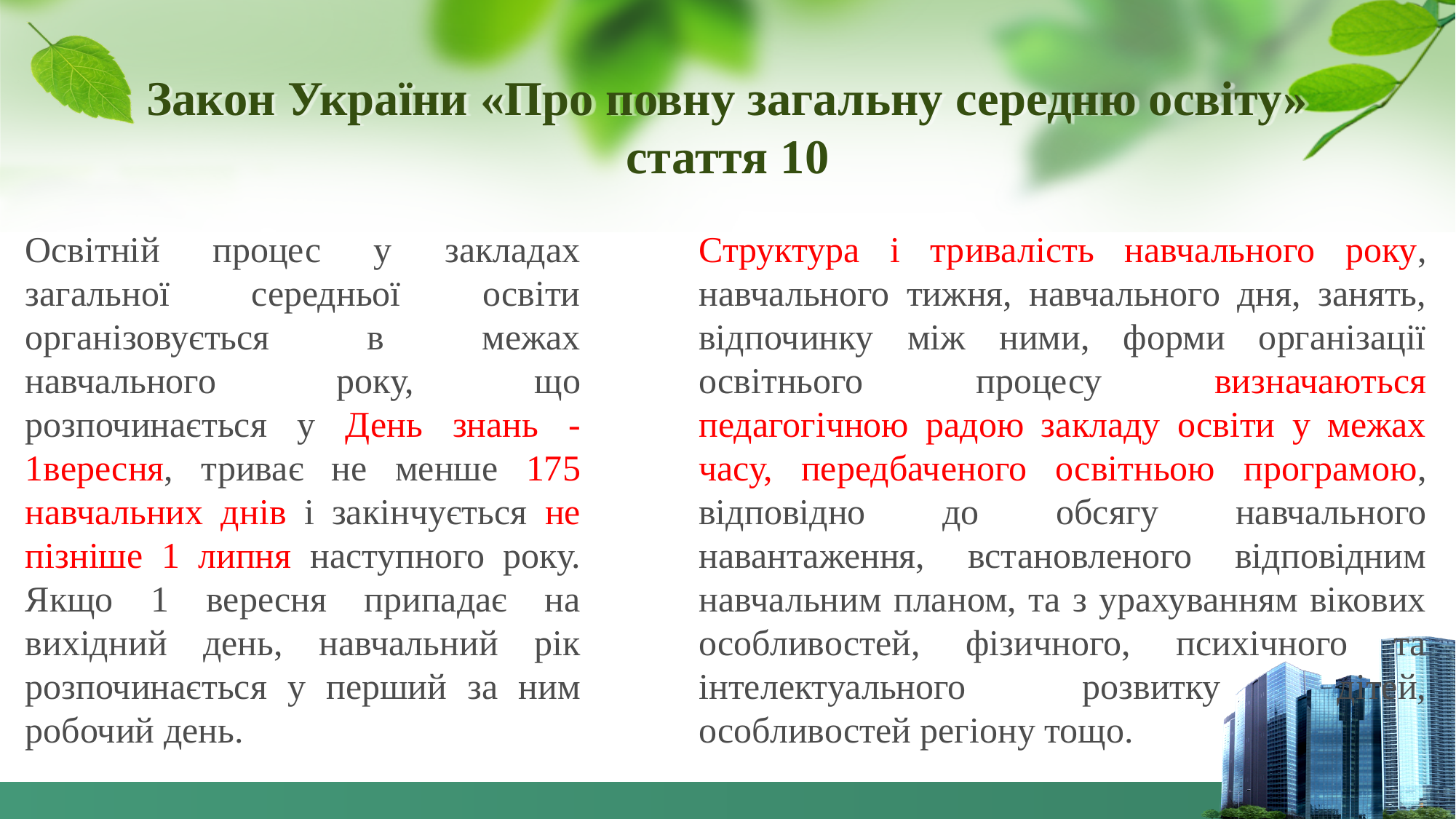

# Закон України «Про повну загальну середню освіту» стаття 10
Структура і тривалість навчального року, навчального тижня, навчального дня, занять, відпочинку між ними, форми організації освітнього процесу визначаються педагогічною радою закладу освіти у межах часу, передбаченого освітньою програмою, відповідно до обсягу навчального навантаження, встановленого відповідним навчальним планом, та з урахуванням вікових особливостей, фізичного, психічного та інтелектуального розвитку дітей, особливостей регіону тощо.
Освітній процес у закладах загальної середньої освіти організовується в межах навчального року, що розпочинається у День знань - 1вересня, триває не менше 175 навчальних днів і закінчується не пізніше 1 липня наступного року. Якщо 1 вересня припадає на вихідний день, навчальний рік розпочинається у перший за ним робочий день.